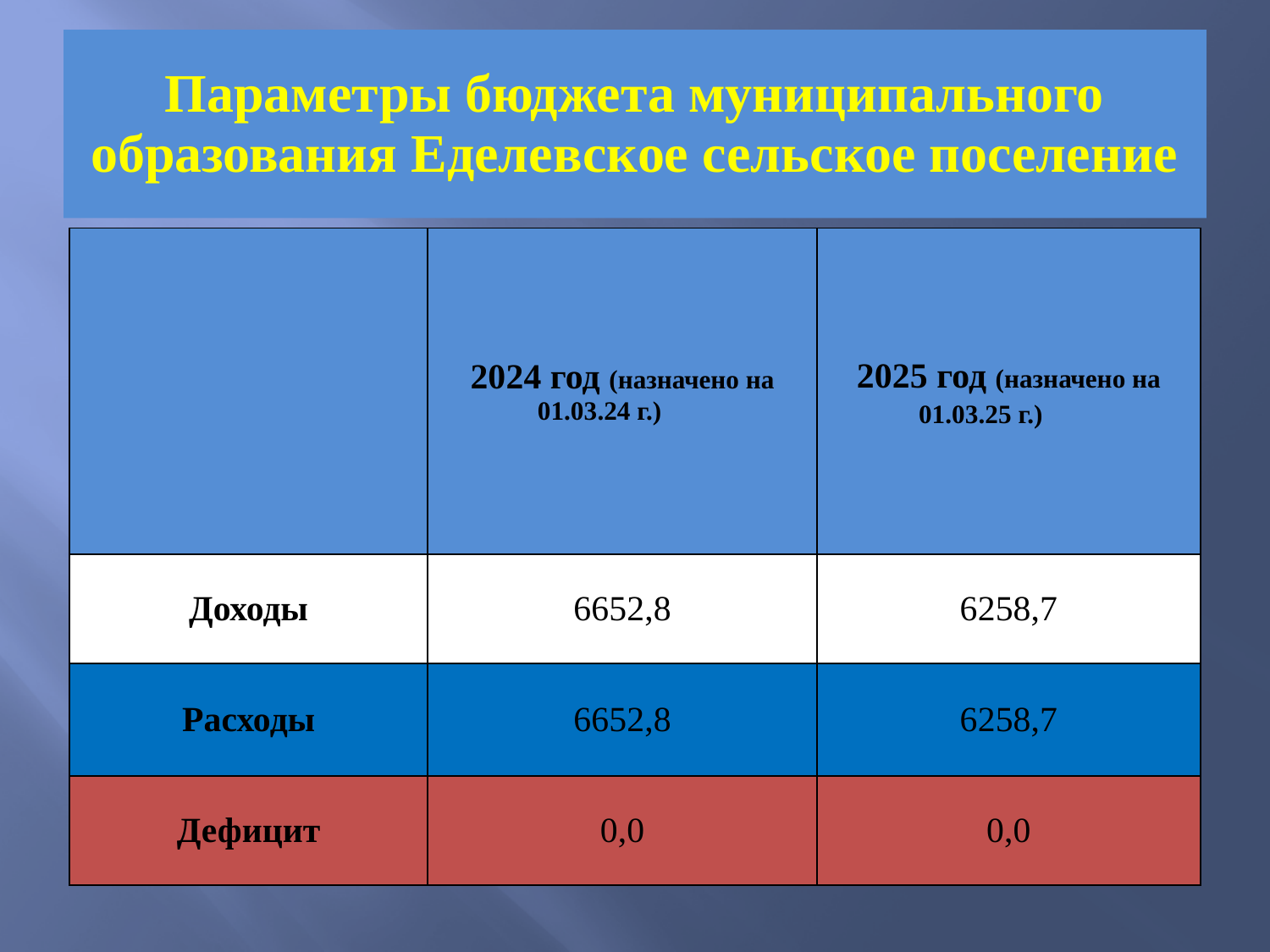

# Параметры бюджета муниципального образования Еделевское сельское поселение
|  | 2024 год (назначено на 01.03.24 г.) | 2025 год (назначено на 01.03.25 г.) |
| --- | --- | --- |
| Доходы | 6652,8 | 6258,7 |
| Расходы | 6652,8 | 6258,7 |
| Дефицит | 0,0 | 0,0 |